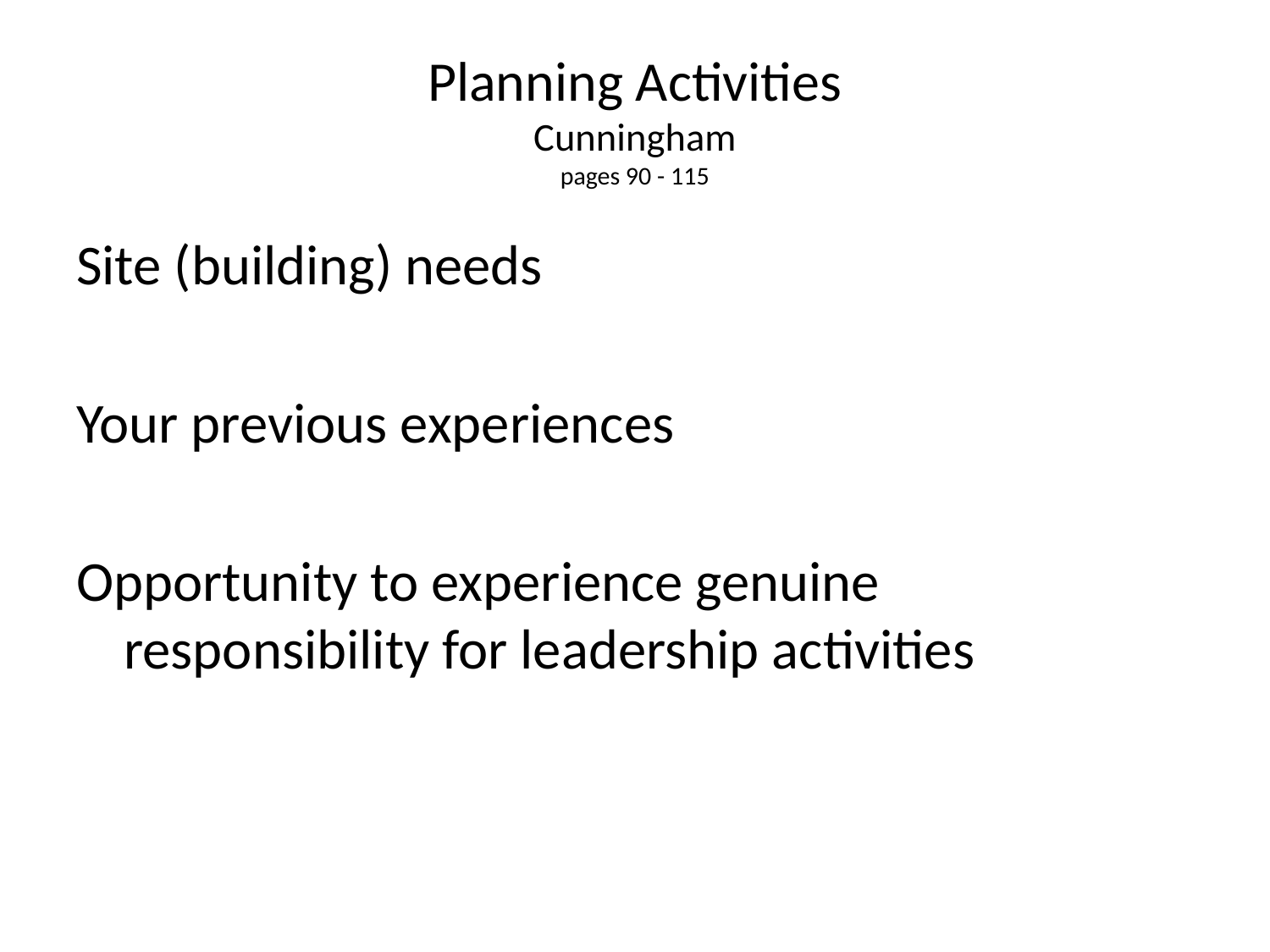

# Planning Activities Cunningham pages 90 - 115
Site (building) needs

Your previous experiences

Opportunity to experience genuine responsibility for leadership activities